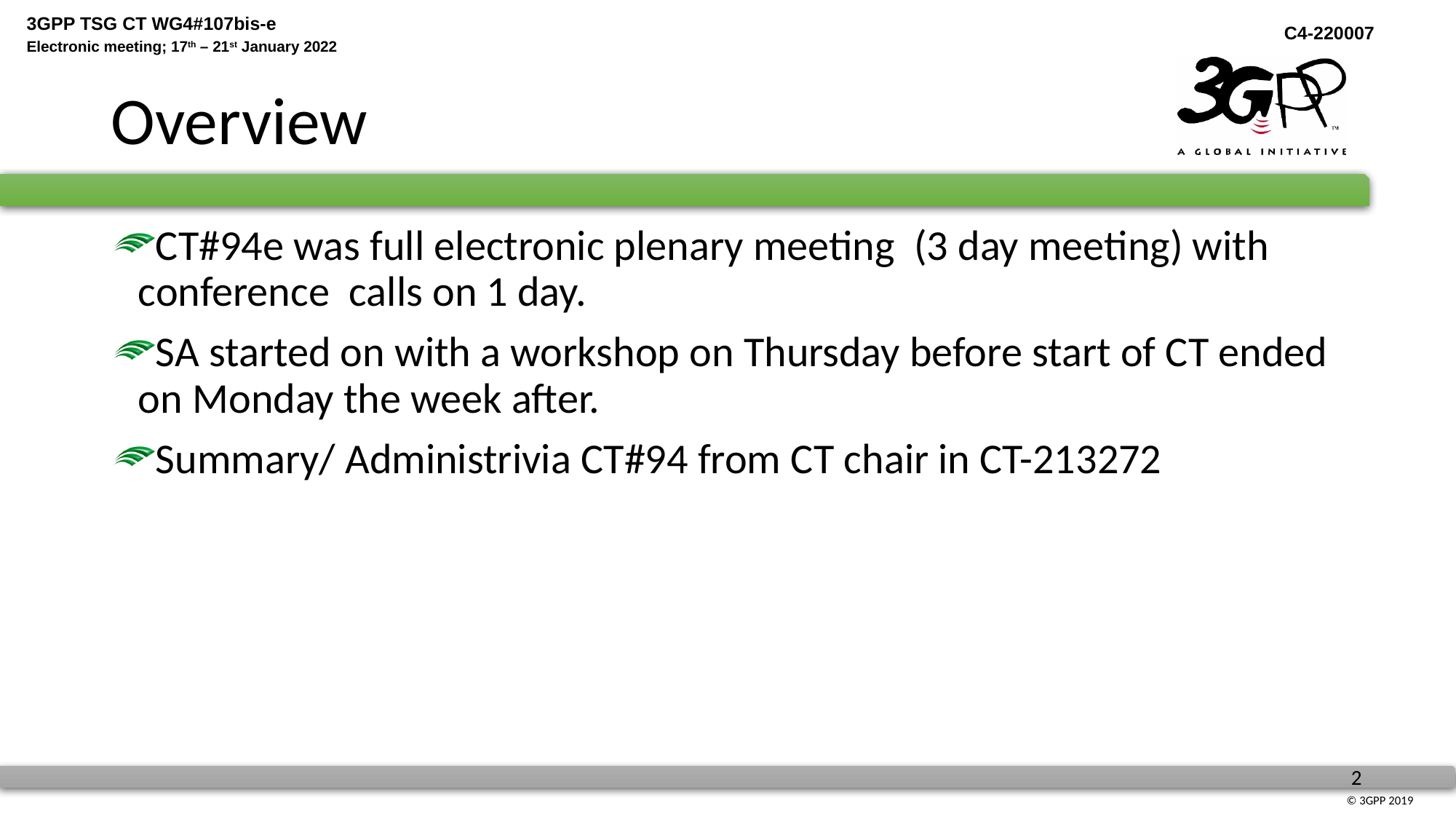

# Overview
CT#94e was full electronic plenary meeting  (3 day meeting) with conference  calls on 1 day.
SA started on with a workshop on Thursday before start of CT ended on Monday the week after.
Summary/ Administrivia CT#94 from CT chair in CT-213272